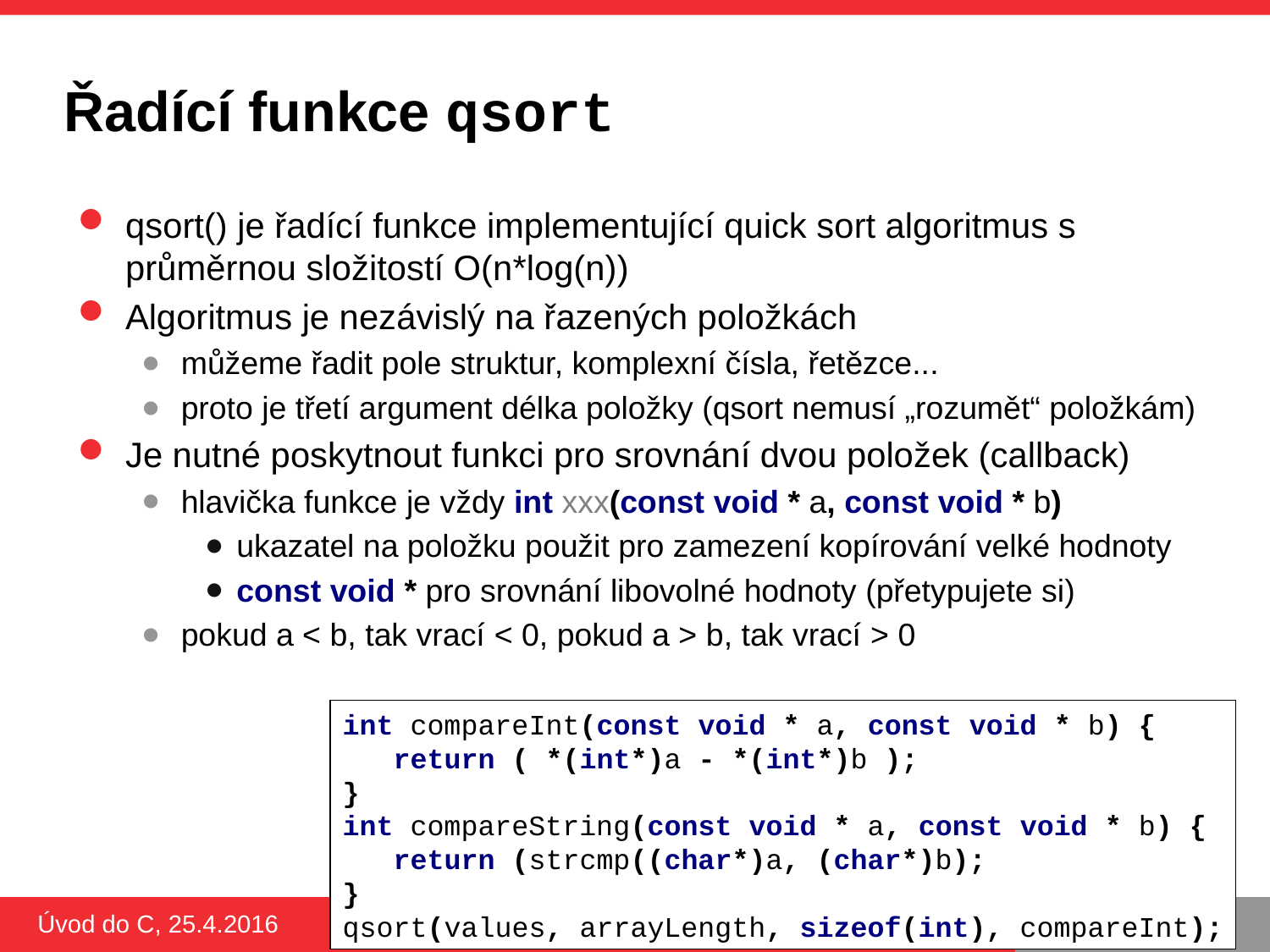

# Řadící funkce qsort
qsort() je řadící funkce implementující quick sort algoritmus s průměrnou složitostí O(n*log(n))
Algoritmus je nezávislý na řazených položkách
můžeme řadit pole struktur, komplexní čísla, řetězce...
proto je třetí argument délka položky (qsort nemusí „rozumět“ položkám)
Je nutné poskytnout funkci pro srovnání dvou položek (callback)
hlavička funkce je vždy int xxx(const void * a, const void * b)
ukazatel na položku použit pro zamezení kopírování velké hodnoty
const void * pro srovnání libovolné hodnoty (přetypujete si)
pokud a < b, tak vrací < 0, pokud a > b, tak vrací > 0

int compareInt(const void * a, const void * b) {
   return ( *(int*)a - *(int*)b );
}
int compareString(const void * a, const void * b) {
   return (strcmp((char*)a, (char*)b);
}
qsort(values, arrayLength, sizeof(int), compareInt);
Úvod do C, 25.4.2016